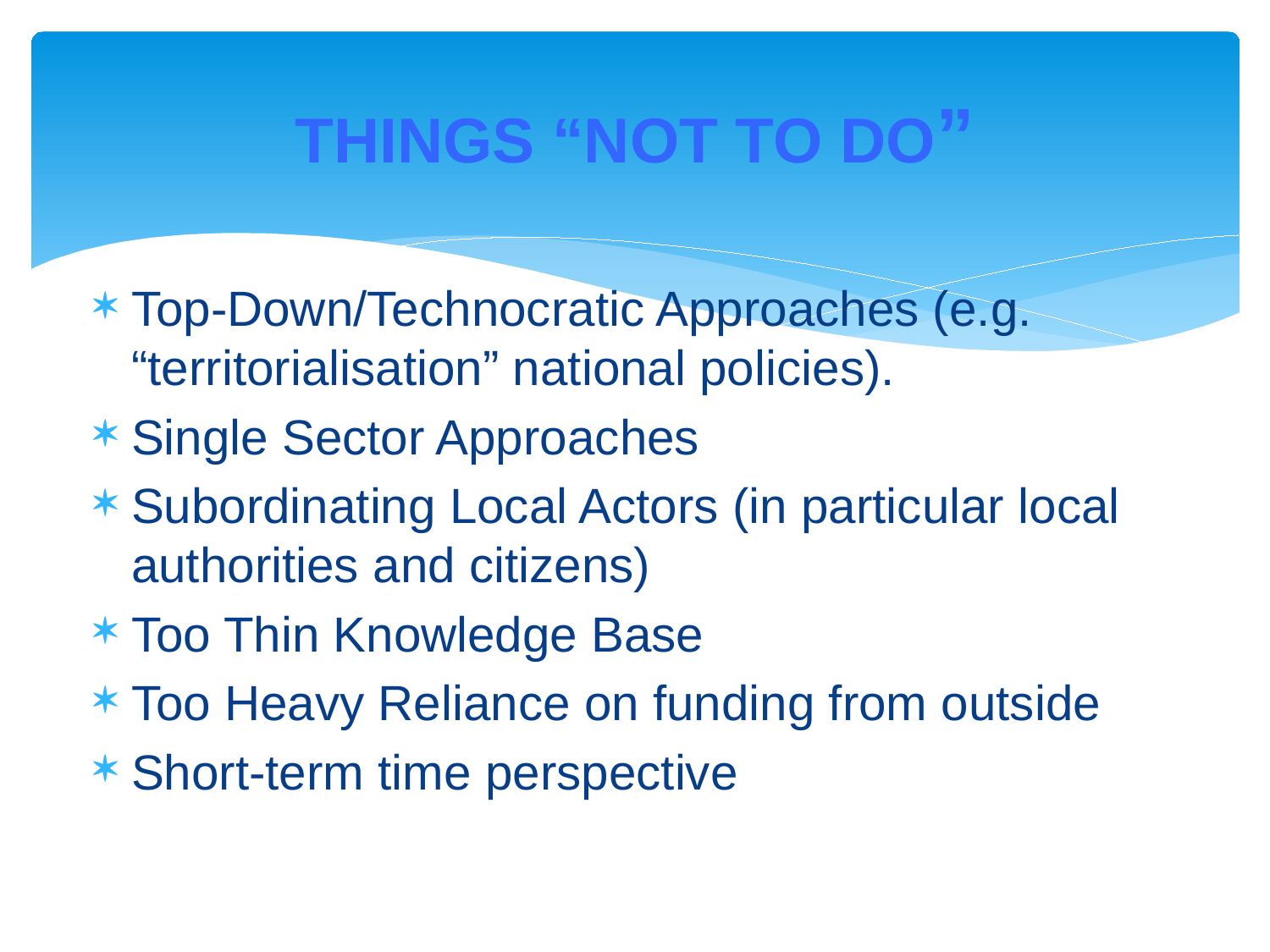

# THINGS “NOT TO DO”
Top-Down/Technocratic Approaches (e.g. “territorialisation” national policies).
Single Sector Approaches
Subordinating Local Actors (in particular local authorities and citizens)
Too Thin Knowledge Base
Too Heavy Reliance on funding from outside
Short-term time perspective